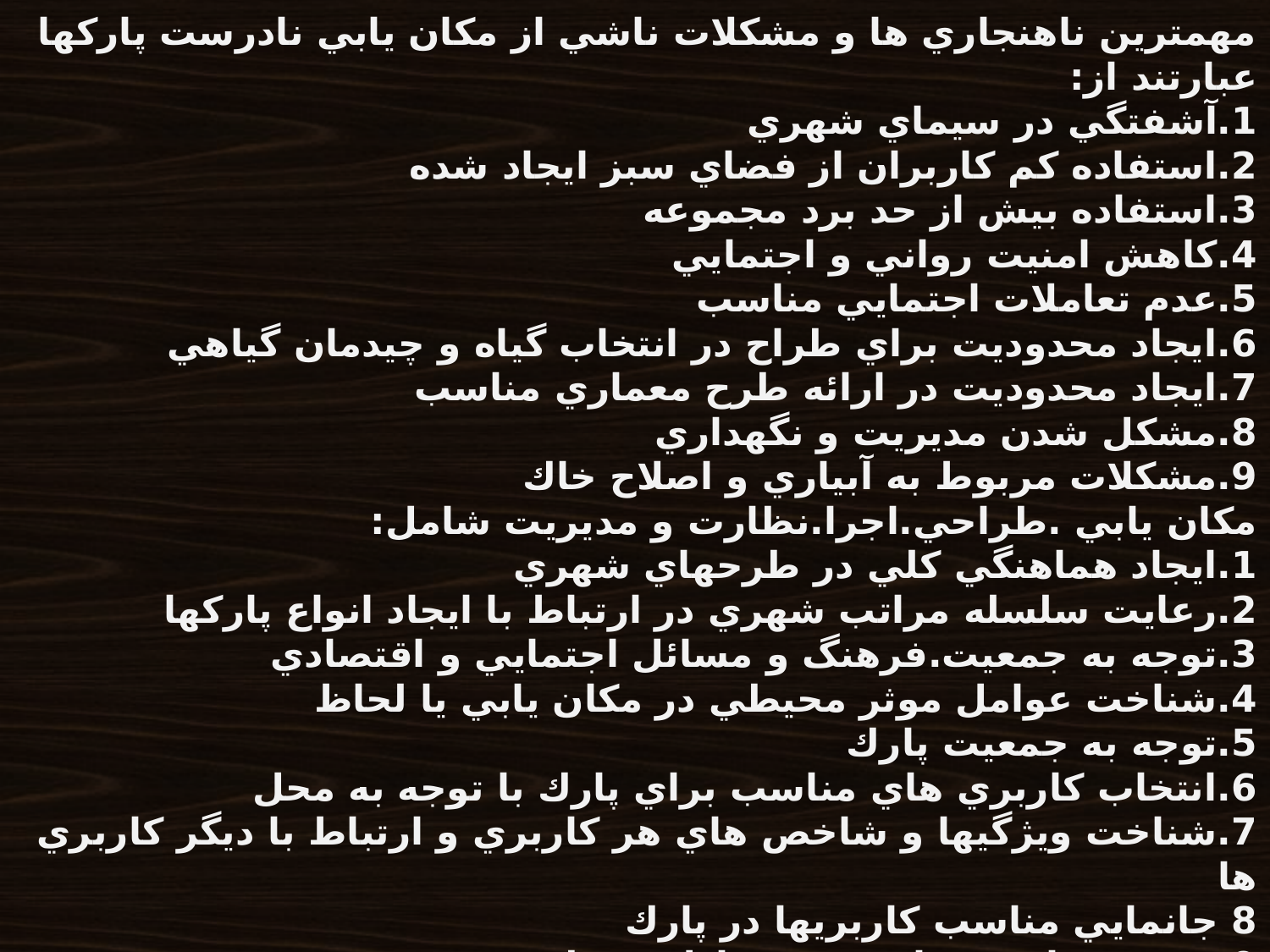

مهمترين ناهنجاري ها و مشكلات ناشي از مكان يابي نادرست پاركها عبارتند از:
1.آشفتگي در سيماي شهري
2.استفاده كم كاربران از فضاي سبز ايجاد شده
3.استفاده بيش از حد برد مجموعه
4.كاهش امنيت رواني و اجتمايي
5.عدم تعاملات اجتمايي مناسب
6.ايجاد محدوديت براي طراح در انتخاب گياه و چيدمان گياهي
7.ايجاد محدوديت در ارائه طرح معماري مناسب
8.مشكل شدن مديريت و نگهداري
9.مشكلات مربوط به آبياري و اصلاح خاك
مكان يابي .طراحي.اجرا.نظارت و مديريت شامل:
1.ايجاد هماهنگي كلي در طرحهاي شهري
2.رعايت سلسله مراتب شهري در ارتباط با ايجاد انواع پاركها
3.توجه به جمعيت.فرهنگ و مسائل اجتمايي و اقتصادي
4.شناخت عوامل موثر محيطي در مكان يابي يا لحاظ
5.توجه به جمعيت پارك
6.انتخاب كاربري هاي مناسب براي پارك با توجه به محل
7.شناخت ويژگيها و شاخص هاي هر كاربري و ارتباط با ديگر كاربري ها
8 جانمايي مناسب كاربريها در پارك
9.توزيع جذابيت مناسب و متعادل در طرح.
10. برنامه ريزي مشخص.